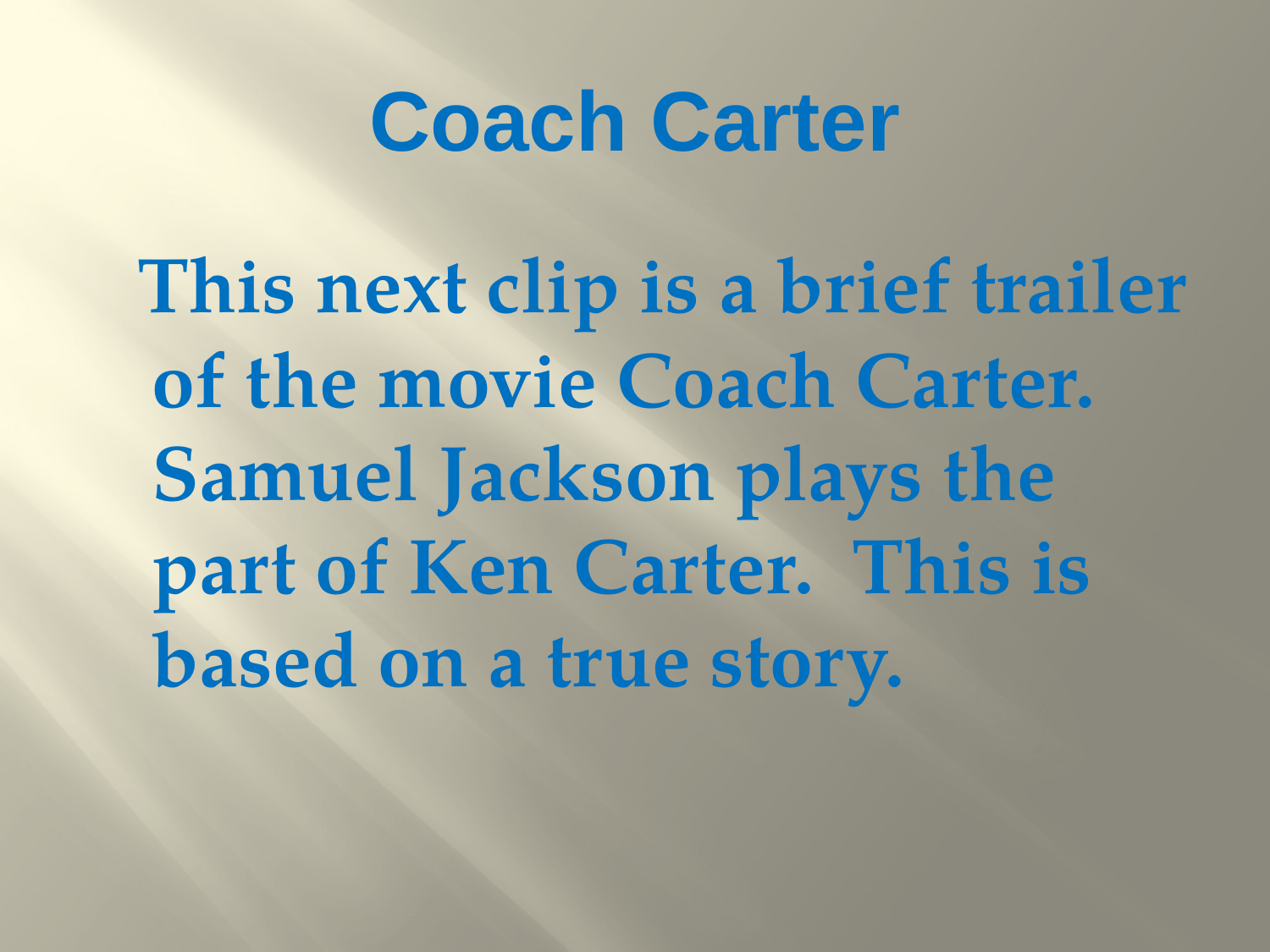

# Coach Carter
  This next clip is a brief trailer of the movie Coach Carter.  Samuel Jackson plays the part of Ken Carter.  This is based on a true story.